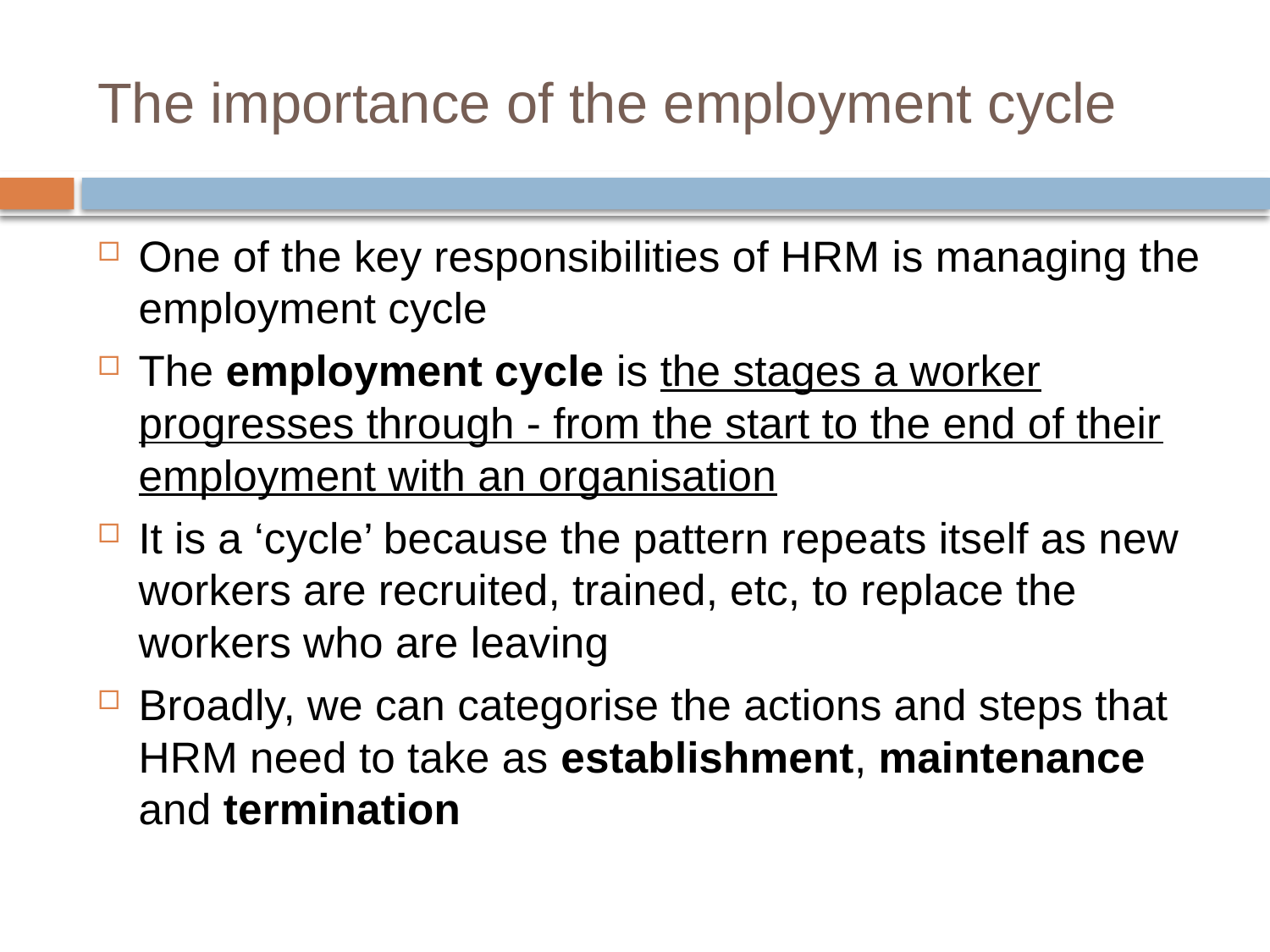

# The importance of the employment cycle
One of the key responsibilities of HRM is managing the employment cycle
The employment cycle is the stages a worker progresses through - from the start to the end of their employment with an organisation
It is a ‘cycle’ because the pattern repeats itself as new workers are recruited, trained, etc, to replace the workers who are leaving
Broadly, we can categorise the actions and steps that HRM need to take as establishment, maintenance and termination